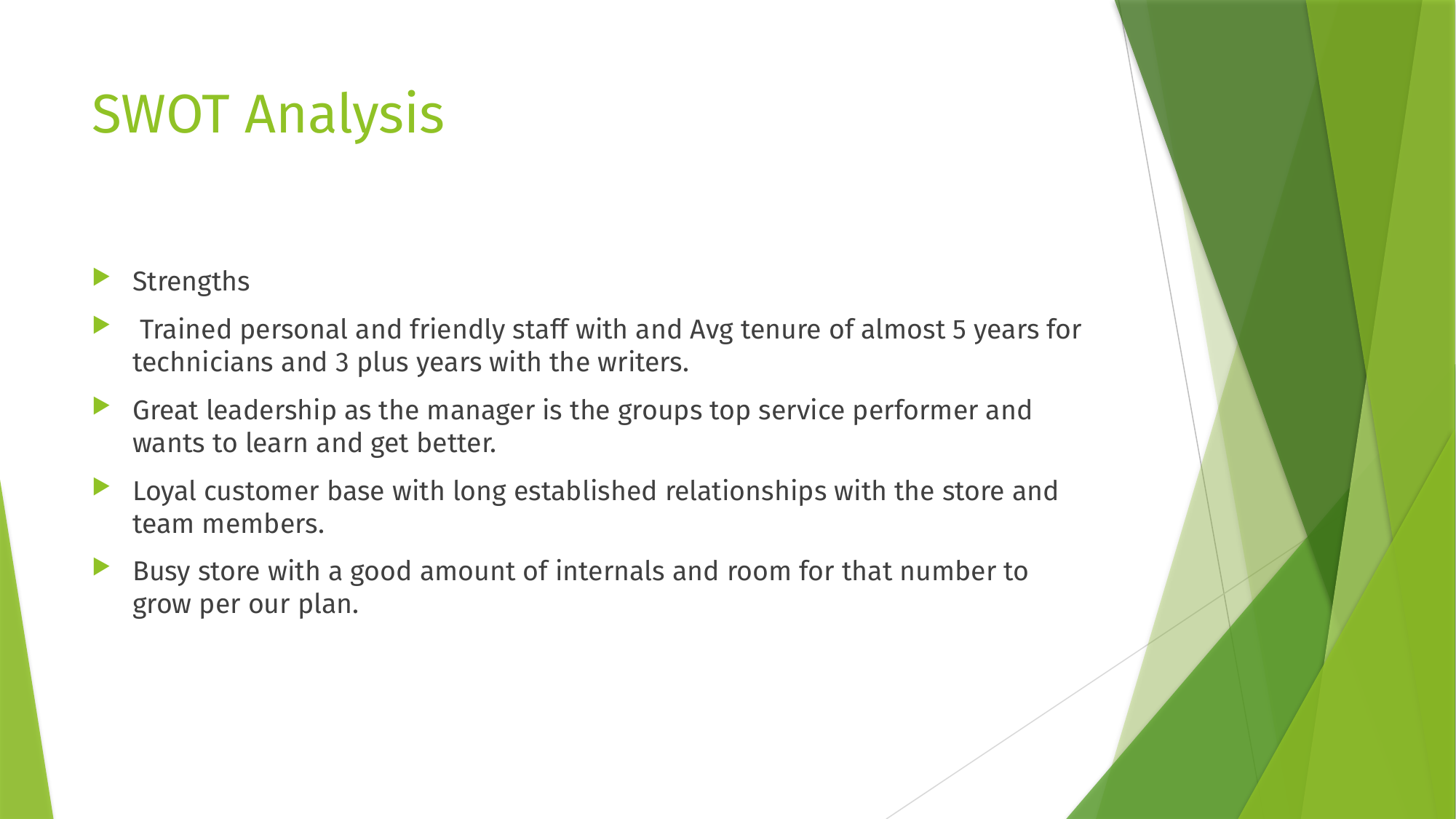

# SWOT Analysis
Strengths
 Trained personal and friendly staff with and Avg tenure of almost 5 years for technicians and 3 plus years with the writers.
Great leadership as the manager is the groups top service performer and wants to learn and get better.
Loyal customer base with long established relationships with the store and team members.
Busy store with a good amount of internals and room for that number to grow per our plan.